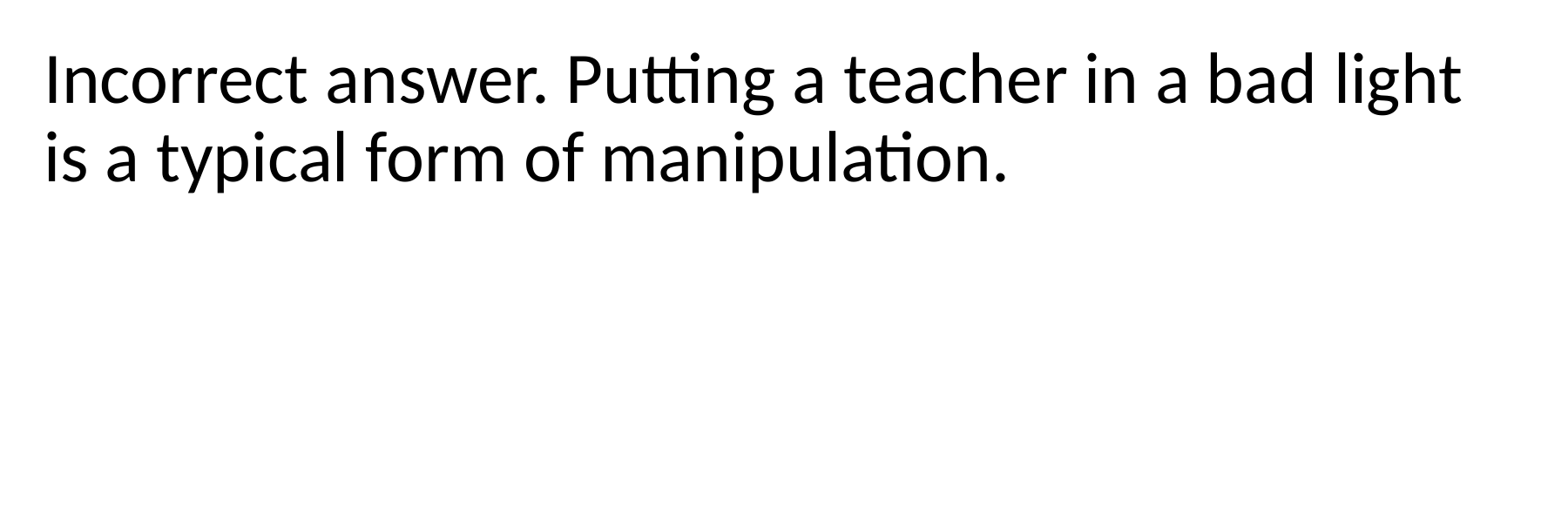

Incorrect answer. Putting a teacher in a bad light is a typical form of manipulation.